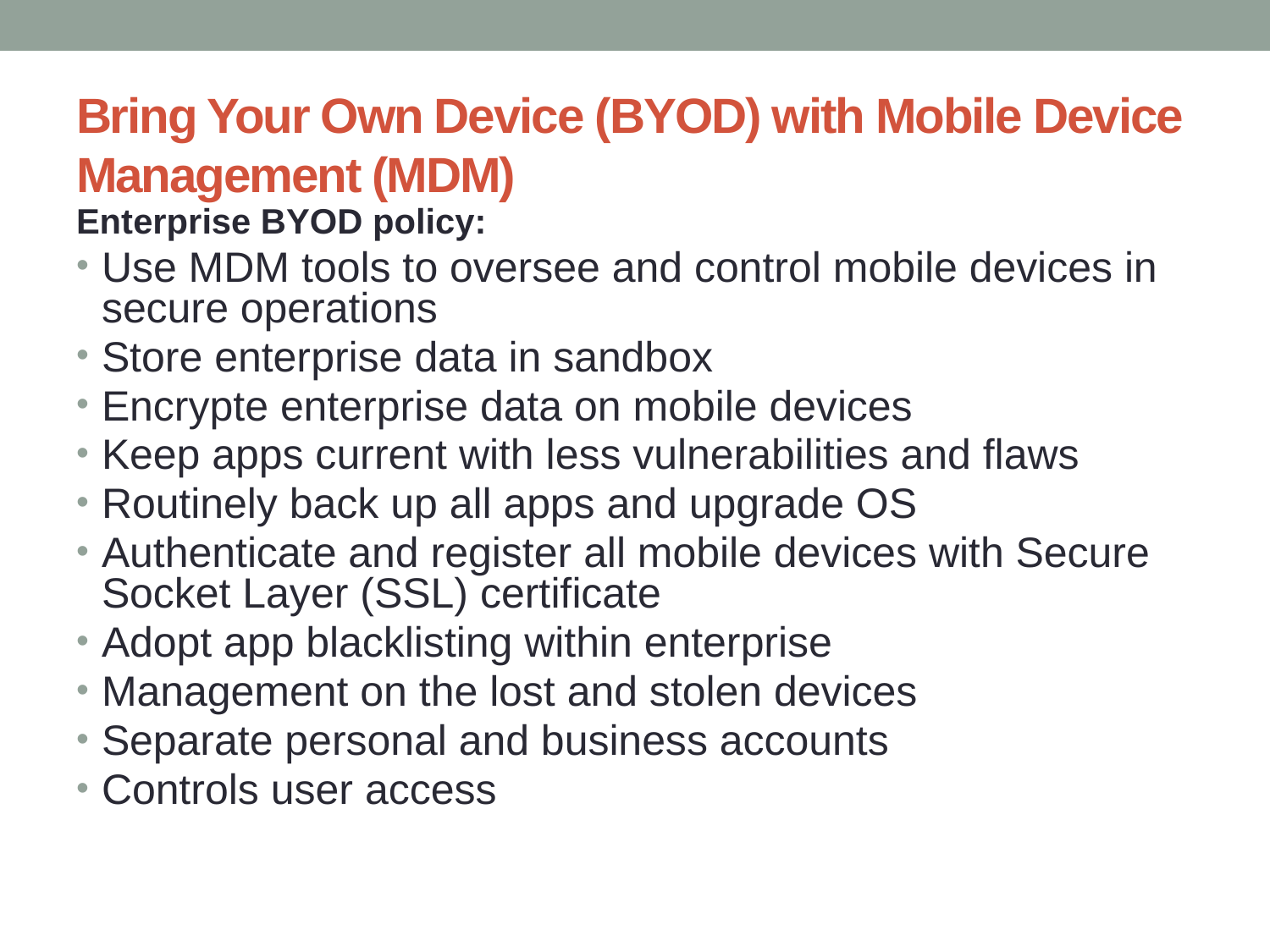

# Bring Your Own Device (BYOD) with Mobile Device Management (MDM)
Enterprise BYOD policy:
Use MDM tools to oversee and control mobile devices in secure operations
Store enterprise data in sandbox
Encrypte enterprise data on mobile devices
Keep apps current with less vulnerabilities and flaws
Routinely back up all apps and upgrade OS
Authenticate and register all mobile devices with Secure Socket Layer (SSL) certificate
Adopt app blacklisting within enterprise
Management on the lost and stolen devices
Separate personal and business accounts
Controls user access